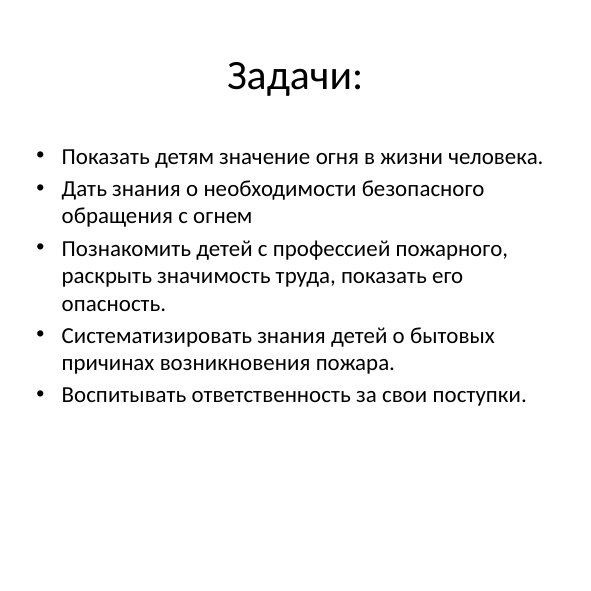

# Задачи:
Показать детям значение огня в жизни человека.
Дать знания о необходимости безопасного обращения с огнем
Познакомить детей с профессией пожарного, раскрыть значимость труда, показать его опасность.
Систематизировать знания детей о бытовых причинах возникновения пожара.
Воспитывать ответственность за свои поступки.